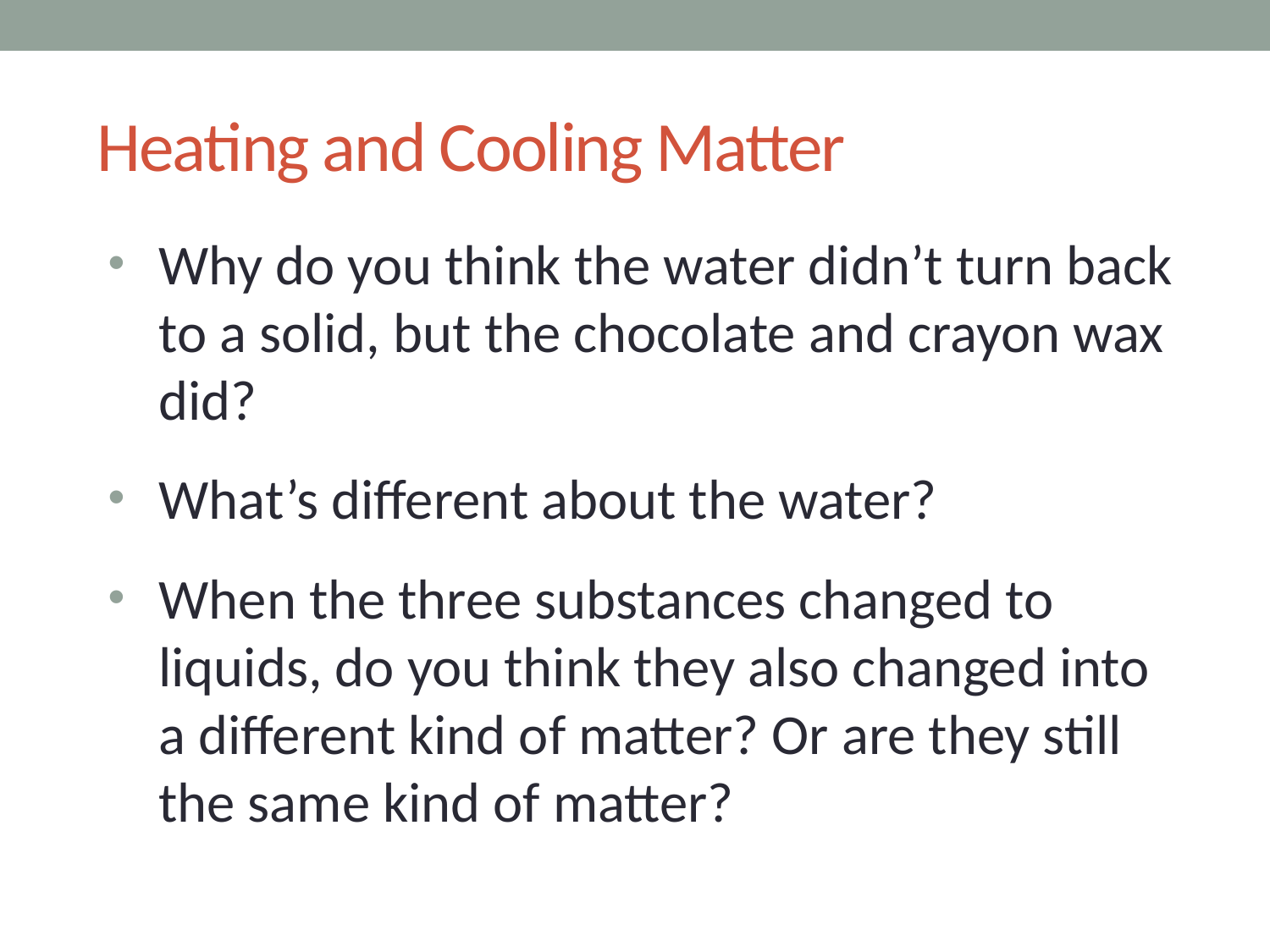

# Heating and Cooling Matter
Why do you think the water didn’t turn back to a solid, but the chocolate and crayon wax did?
What’s different about the water?
When the three substances changed to liquids, do you think they also changed into
a different kind of matter? Or are they still the same kind of matter?